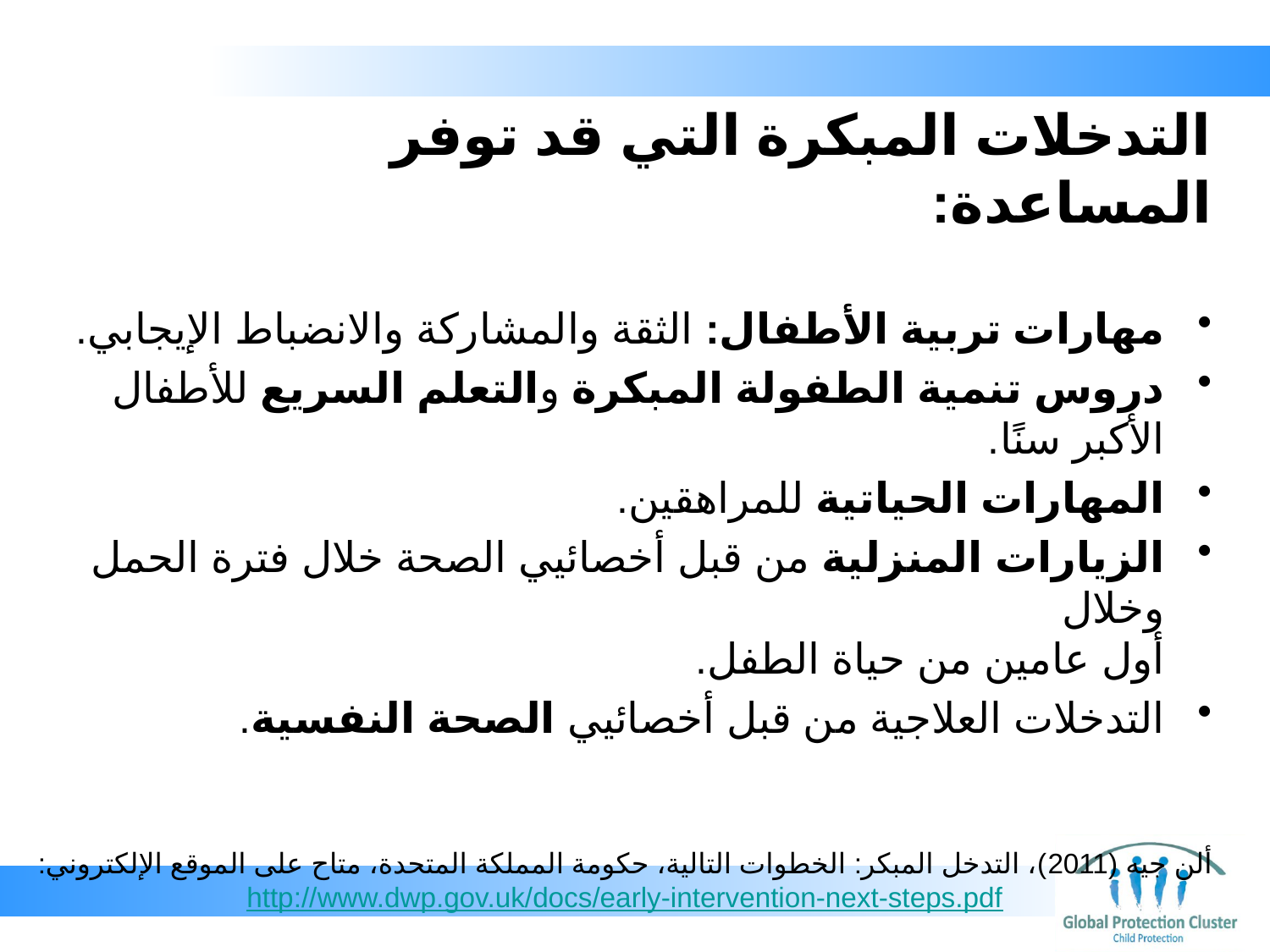

# التدخلات المبكرة التي قد توفر المساعدة:

مهارات تربية الأطفال: الثقة والمشاركة والانضباط الإيجابي.
دروس تنمية الطفولة المبكرة والتعلم السريع للأطفال الأكبر سنًا.
المهارات الحياتية للمراهقين.
الزيارات المنزلية من قبل أخصائيي الصحة خلال فترة الحمل وخلال
أول عامين من حياة الطفل.
التدخلات العلاجية من قبل أخصائيي الصحة النفسية.

ألن جيه (2011)، التدخل المبكر: الخطوات التالية، حكومة المملكة المتحدة، متاح على الموقع الإلكتروني: http://www.dwp.gov.uk/docs/early-intervention-next-steps.pdf